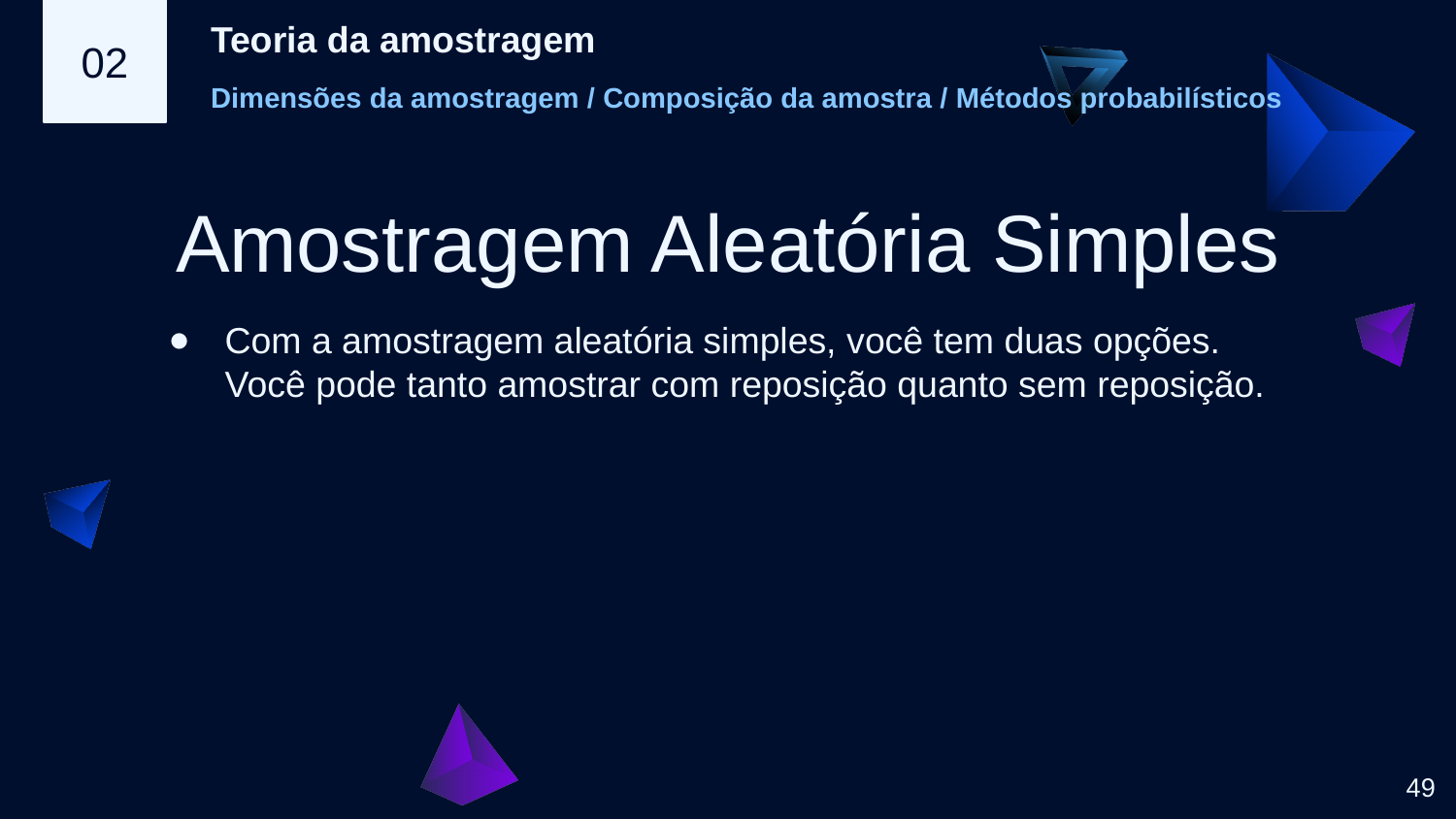

02
Teoria da amostragem
Dimensões da amostragem / Composição da amostra / Métodos probabilísticos
# Amostragem Aleatória Simples
Com a amostragem aleatória simples, você tem duas opções. Você pode tanto amostrar com reposição quanto sem reposição.
49